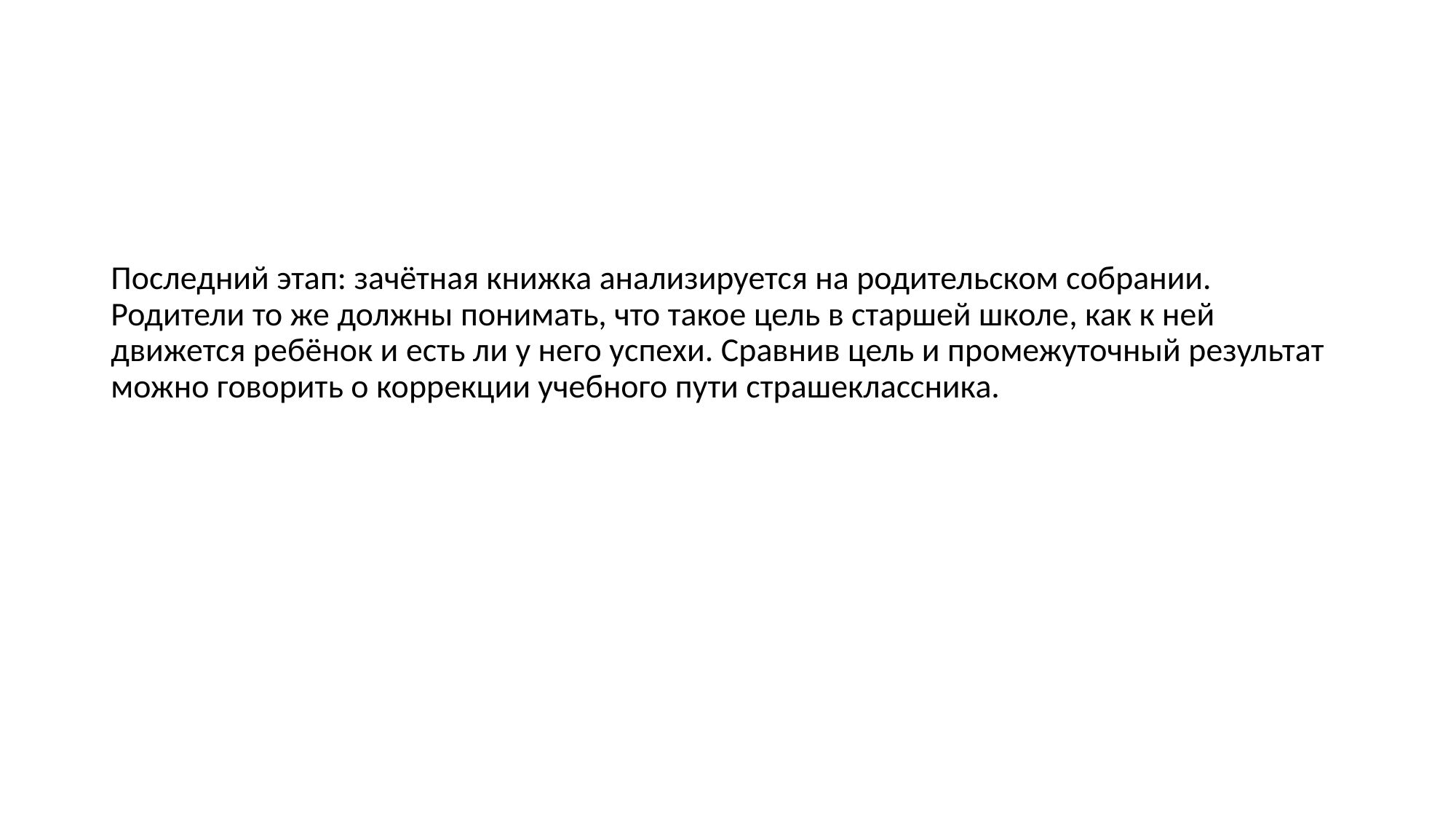

# Последний этап: зачётная книжка анализируется на родительском собрании. Родители то же должны понимать, что такое цель в старшей школе, как к ней движется ребёнок и есть ли у него успехи. Сравнив цель и промежуточный результат можно говорить о коррекции учебного пути страшеклассника.